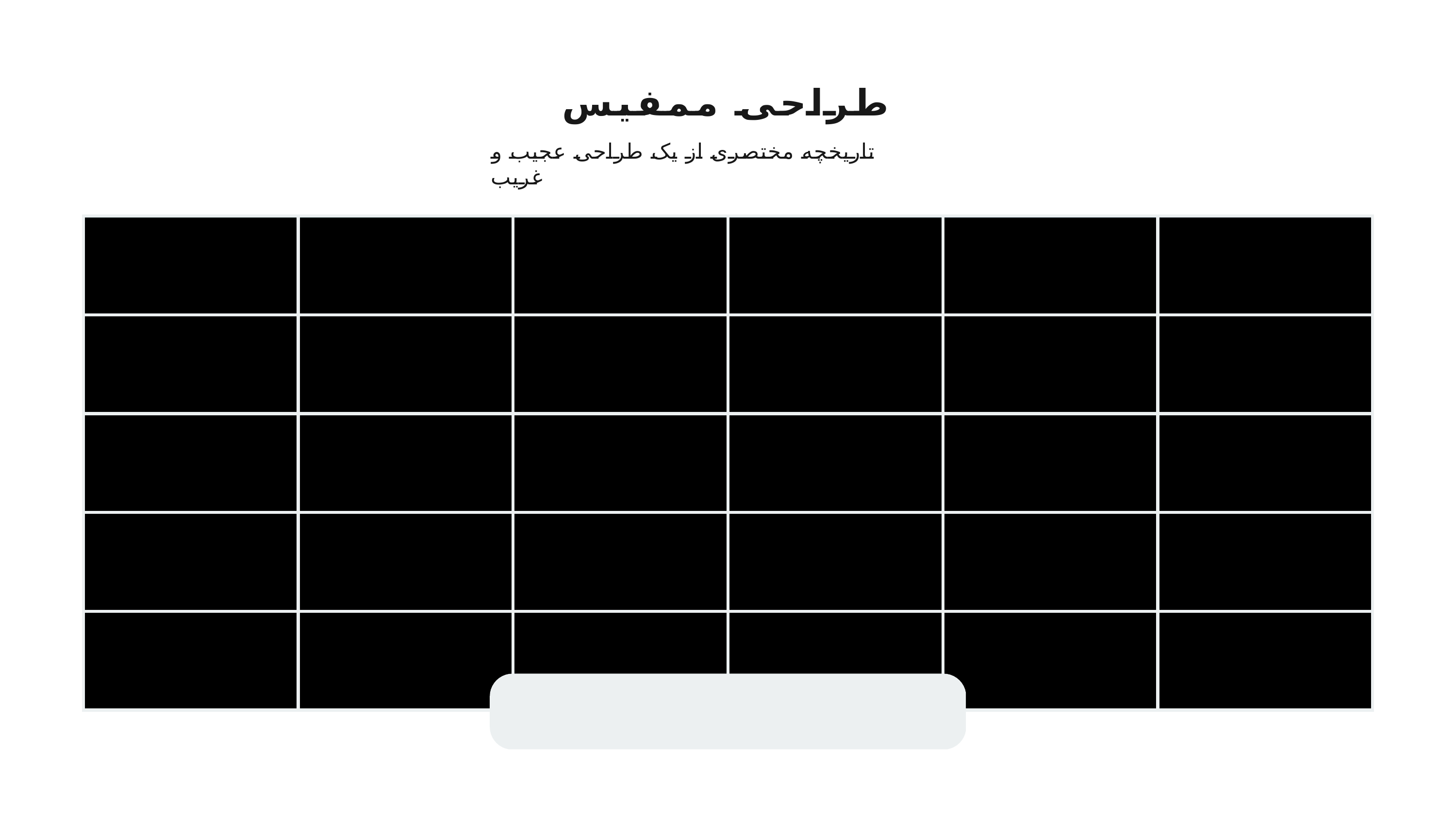

# طراحی ممفیس
تاریخچه مختصری از یک طراحی عجیب و غریب

1980
1981
2011
2015
2016
PRESENT